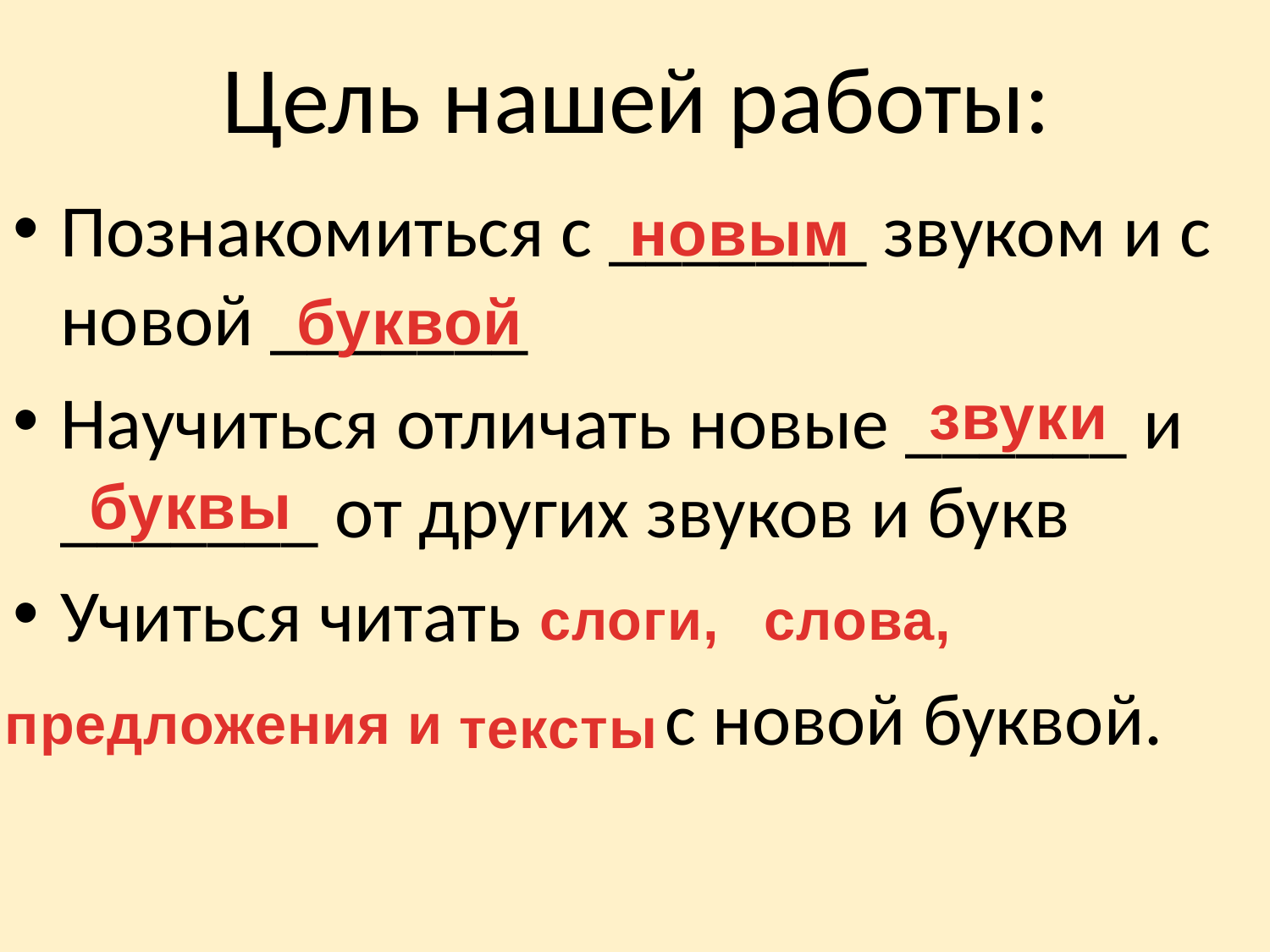

# Цель нашей работы:
Познакомиться с _______ звуком и с новой _______
Научиться отличать новые ______ и _______ от других звуков и букв
Учиться читать
                                       с новой буквой.
новым
буквой
звуки
буквы
слова,
слоги,
предложения и
тексты